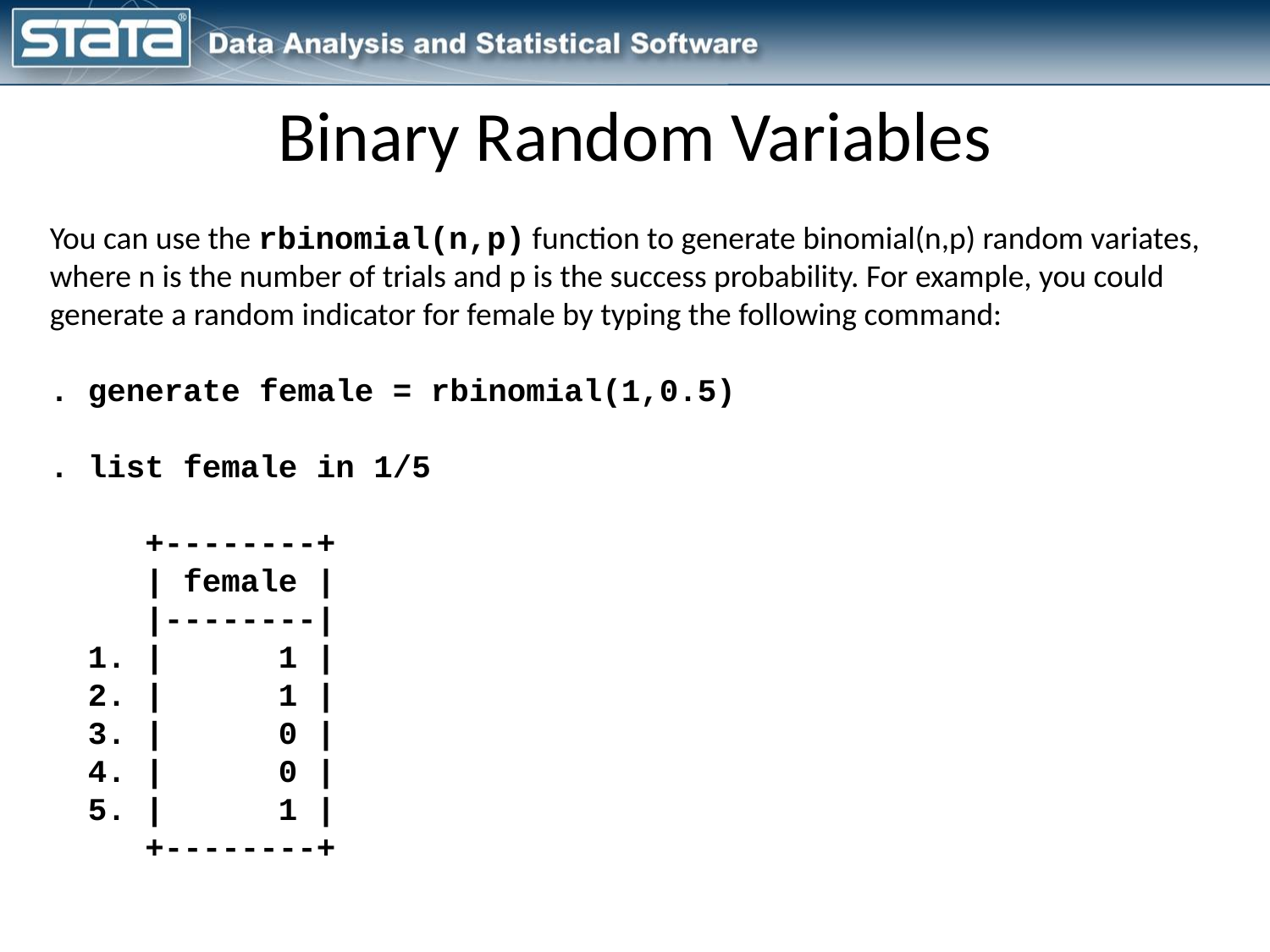

Binary Random Variables
You can use the rbinomial(n,p) function to generate binomial(n,p) random variates, where n is the number of trials and p is the success probability. For example, you could generate a random indicator for female by typing the following command:

. generate female = rbinomial(1,0.5)

. list female in 1/5

     +--------+
     | female |
     |--------|
  1. |      1 |
  2. |      1 |
  3. |      0 |
  4. |      0 |
  5. |      1 |
     +--------+